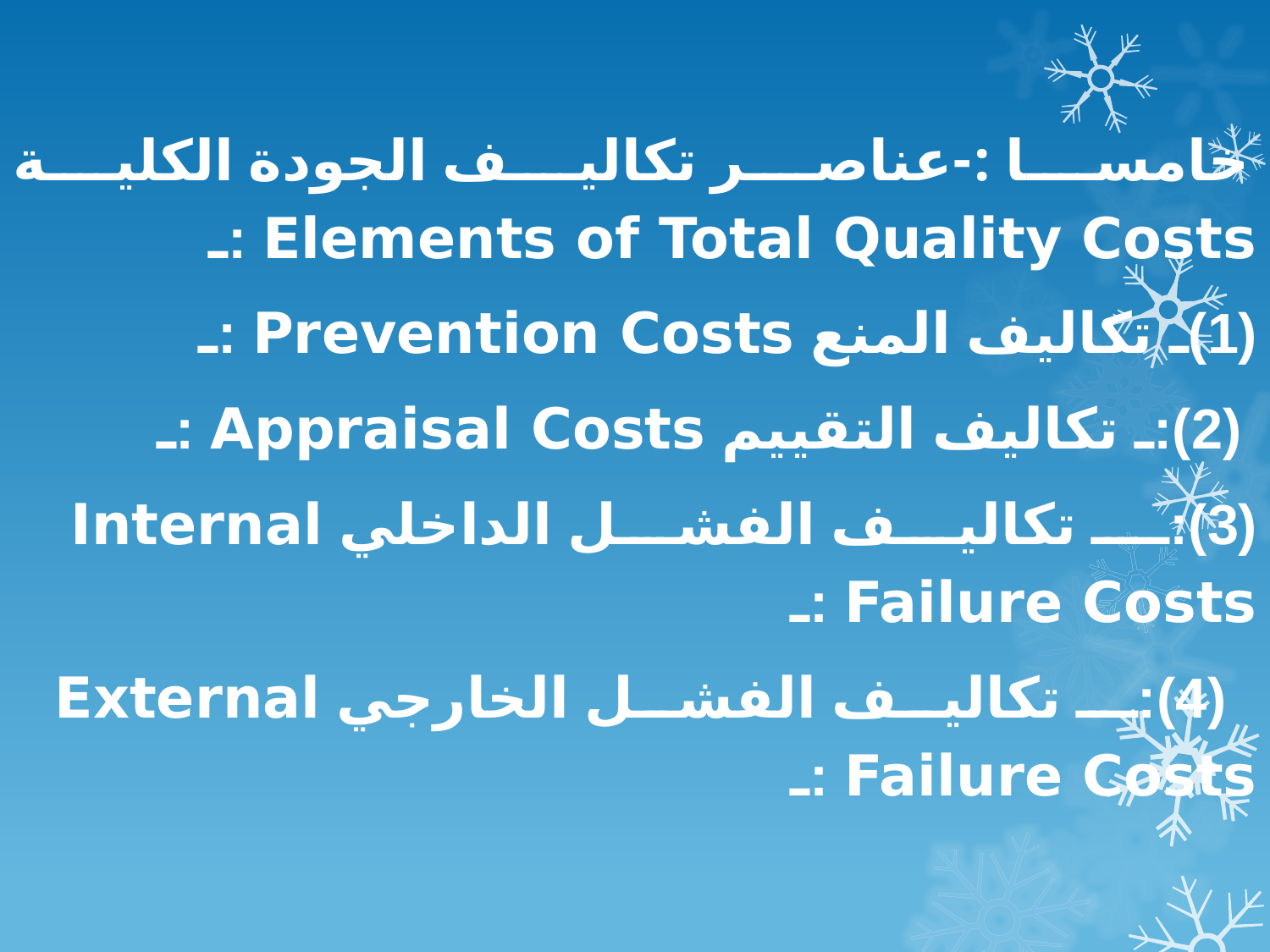

خامسا :-عناصر تكاليف الجودة الكلية Elements of Total Quality Costs :ـ
(1)ـ تكاليف المنع Prevention Costs :ـ
 (2):ـ تكاليف التقييم Appraisal Costs :ـ
(3):ـ تكاليف الفشل الداخلي Internal Failure Costs :ـ
  (4):ـ تكاليف الفشل الخارجي External Failure Costs :ـ